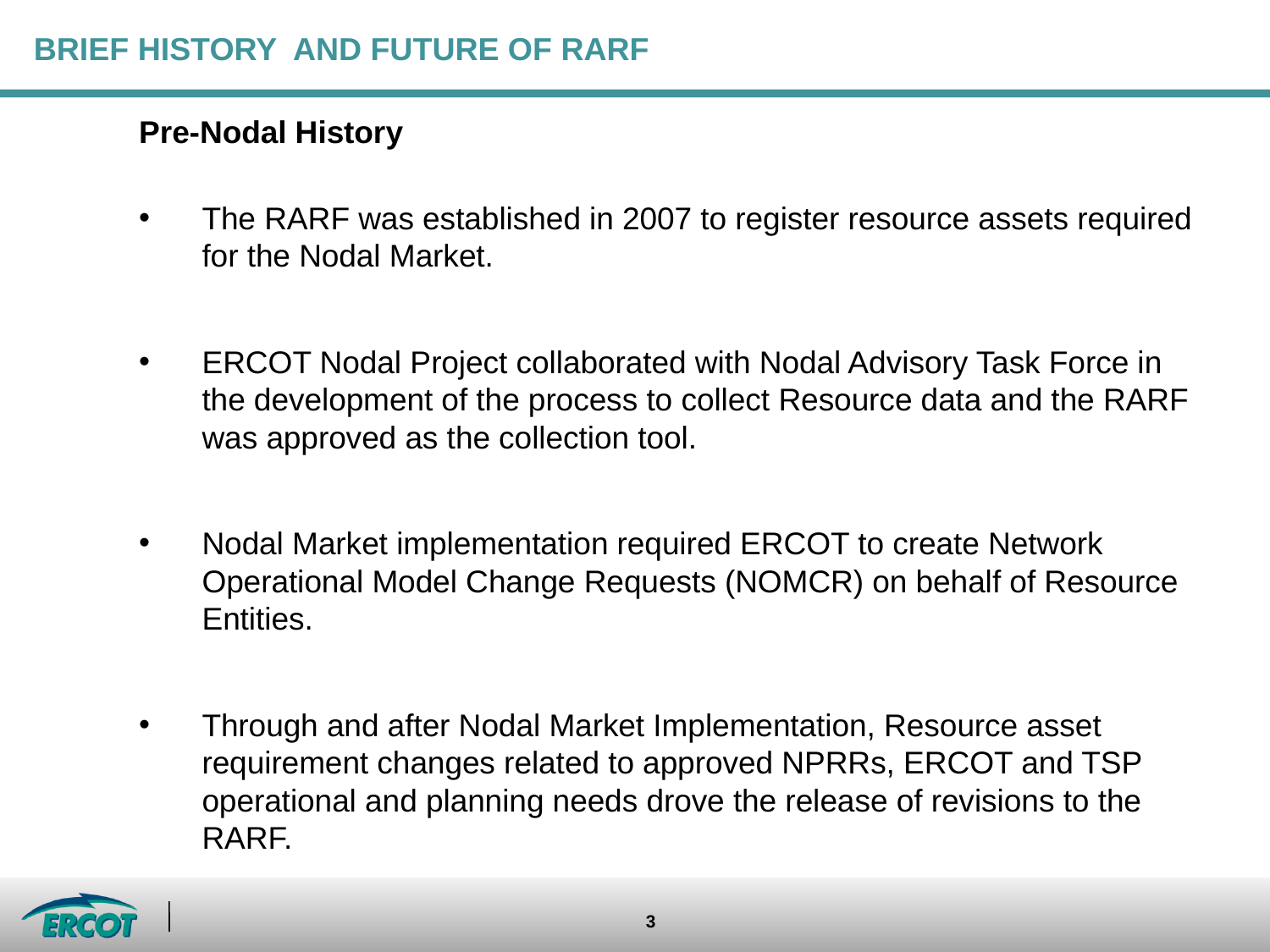

# Brief History  and Future of RARF
Pre-Nodal History

The RARF was established in 2007 to register resource assets required for the Nodal Market.

ERCOT Nodal Project collaborated with Nodal Advisory Task Force in the development of the process to collect Resource data and the RARF was approved as the collection tool.

Nodal Market implementation required ERCOT to create Network Operational Model Change Requests (NOMCR) on behalf of Resource Entities.

Through and after Nodal Market Implementation, Resource asset requirement changes related to approved NPRRs, ERCOT and TSP operational and planning needs drove the release of revisions to the RARF.